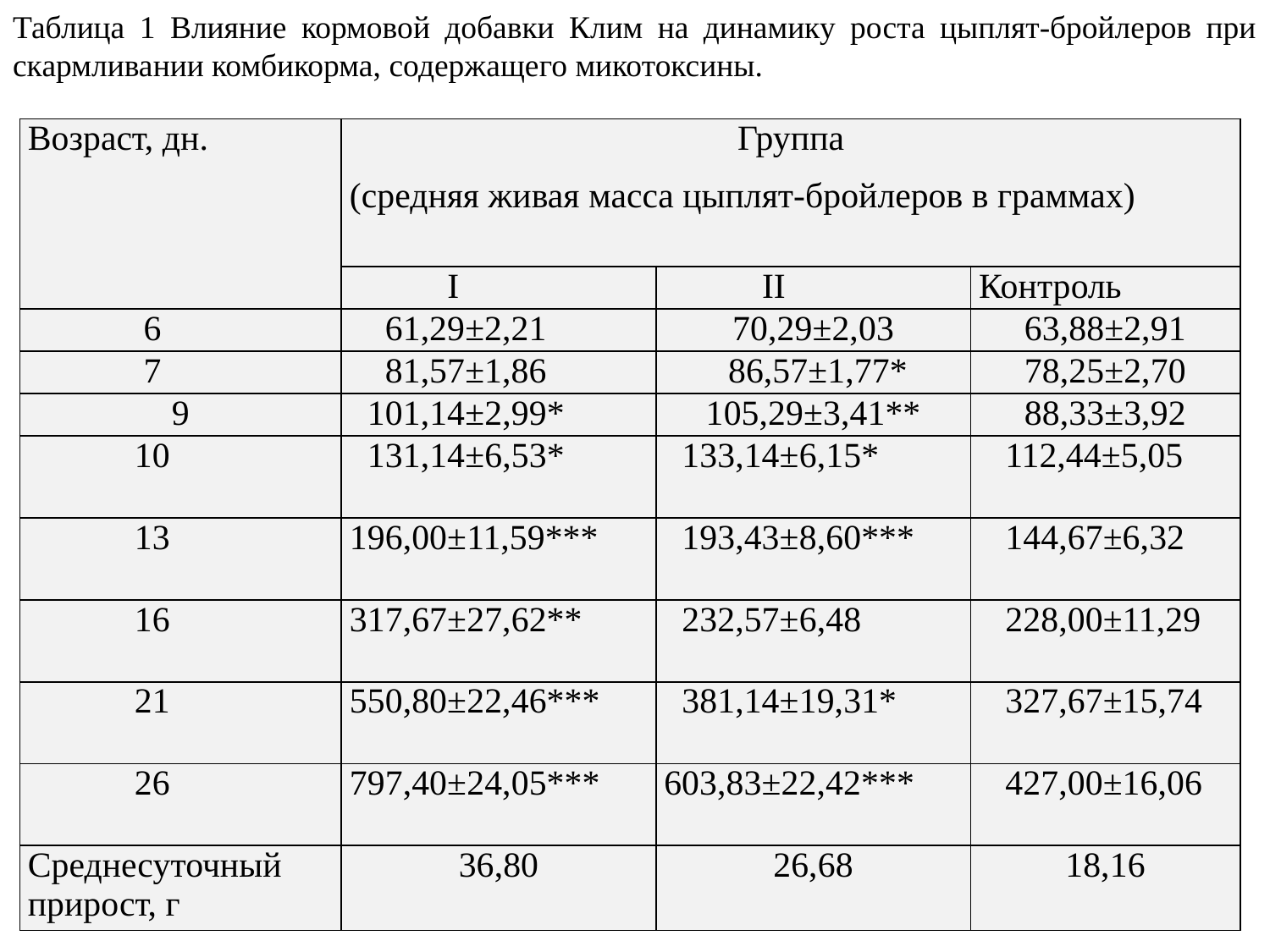

Таблица 1 Влияние кормовой добавки Клим на динамику роста цыплят-бройлеров при скармливании комбикорма, содержащего микотоксины.
| Возраст, дн. | Группа (средняя живая масса цыплят-бройлеров в граммах) |  |  |
| --- | --- | --- | --- |
|  | I | II | Контроль |
| 6 | 61,29±2,21 | 70,29±2,03 | 63,88±2,91 |
| 7 | 81,57±1,86 | 86,57±1,77\* | 78,25±2,70 |
| 9 | 101,14±2,99\* | 105,29±3,41\*\* | 88,33±3,92 |
| 10 | 131,14±6,53\* | 133,14±6,15\* | 112,44±5,05 |
| 13 | 196,00±11,59\*\*\* | 193,43±8,60\*\*\* | 144,67±6,32 |
| 16 | 317,67±27,62\*\* | 232,57±6,48 | 228,00±11,29 |
| 21 | 550,80±22,46\*\*\* | 381,14±19,31\* | 327,67±15,74 |
| 26 | 797,40±24,05\*\*\* | 603,83±22,42\*\*\* | 427,00±16,06 |
| Среднесуточный прирост, г | 36,80 | 26,68 | 18,16 |